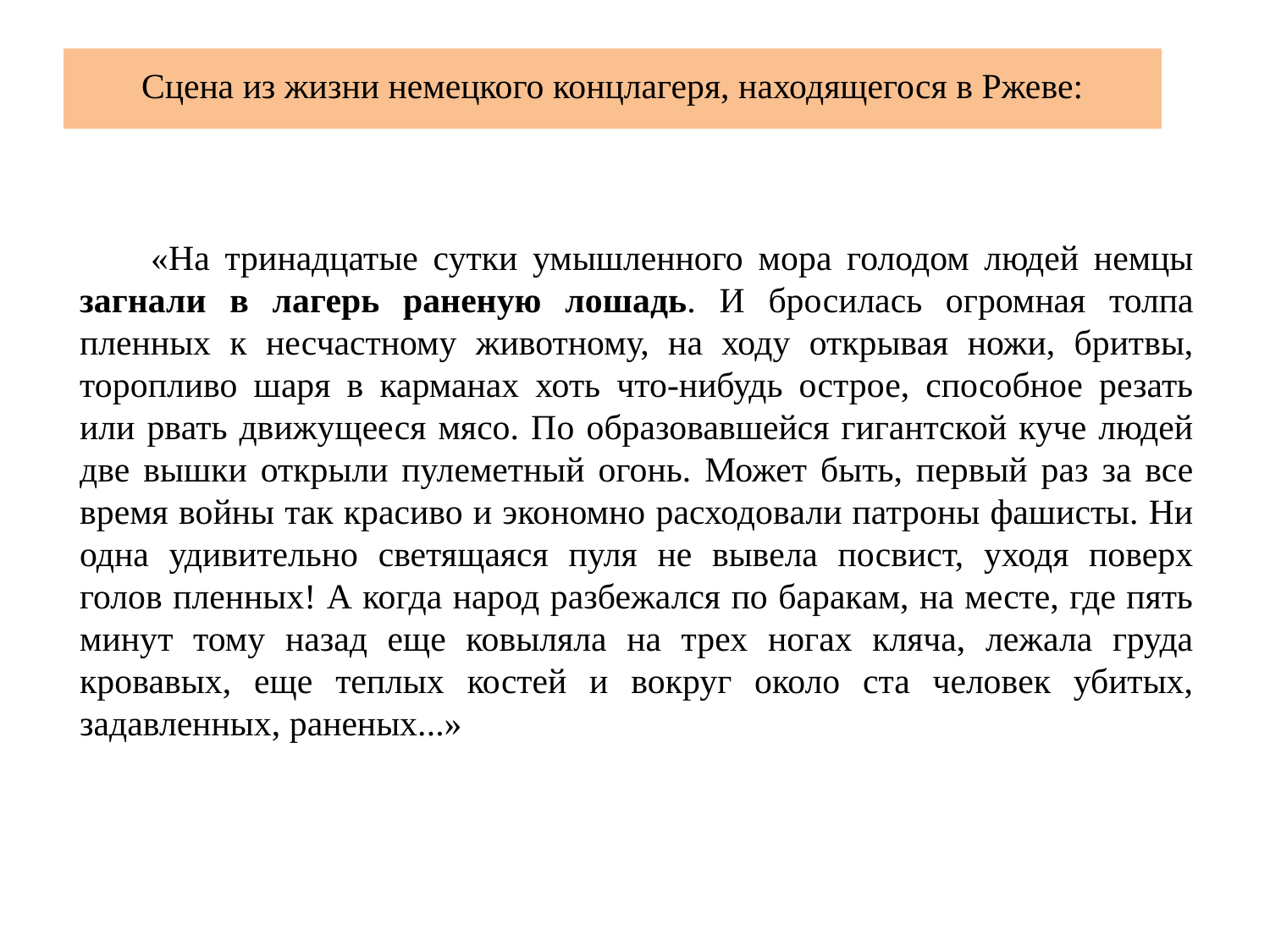

# Сцена из жизни немецкого концлагеря, находящегося в Ржеве:
        «На тринадцатые сутки умышленного мора голодом людей немцы загнали в лагерь раненую лошадь. И бросилась огромная толпа пленных к несчастному животному, на ходу открывая ножи, бритвы, торопливо шаря в карманах хоть что-нибудь острое, способное резать или рвать движущееся мясо. По образовавшейся гигантской куче людей две вышки открыли пулеметный огонь. Может быть, первый раз за все время войны так красиво и экономно расходовали патроны фашисты. Ни одна удивительно светящаяся пуля не вывела посвист, уходя поверх голов пленных! А когда народ разбежался по баракам, на месте, где пять минут тому назад еще ковыляла на трех ногах кляча, лежала груда кровавых, еще теплых костей и вокруг около ста человек убитых, задавленных, раненых...»